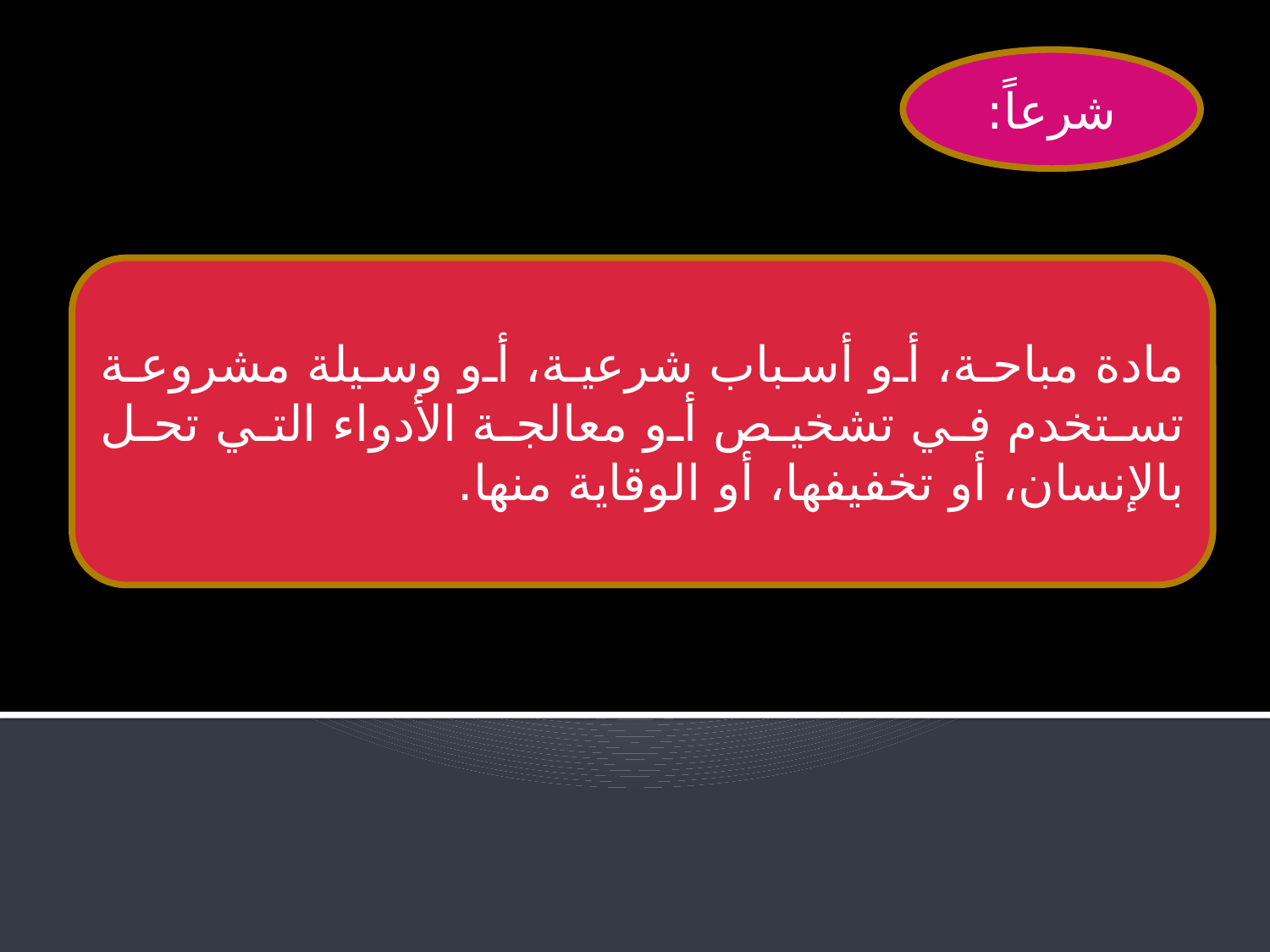

شرعاً:
مادة مباحة، أو أسباب شرعية، أو وسيلة مشروعة تستخدم في تشخيص أو معالجة الأدواء التي تحل بالإنسان، أو تخفيفها، أو الوقاية منها.